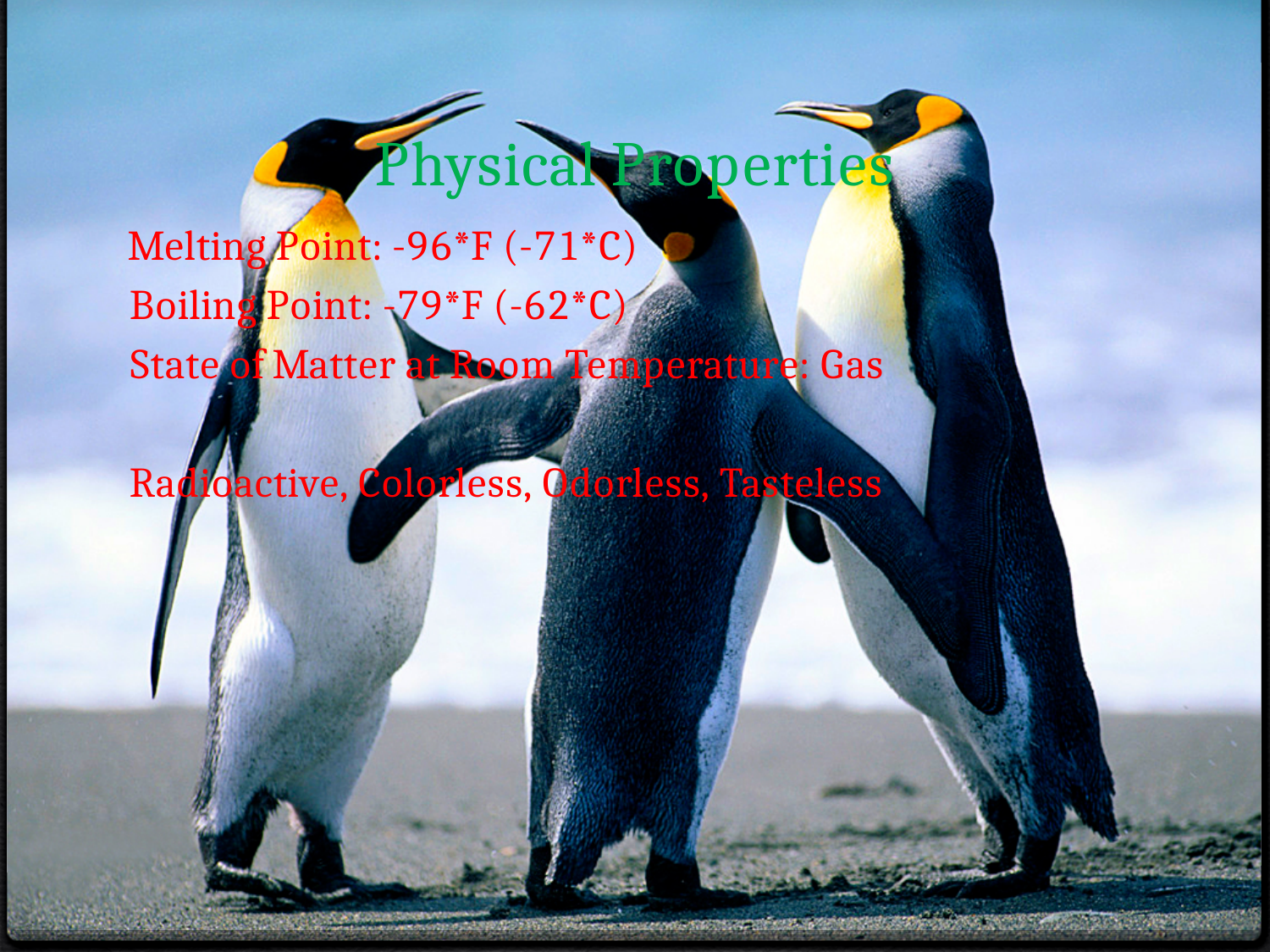

# Physical Properties
Melting Point: -96*F (-71*C)
Boiling Point: -79*F (-62*C)
State of Matter at Room Temperature: Gas

Radioactive, Colorless, Odorless, Tasteless